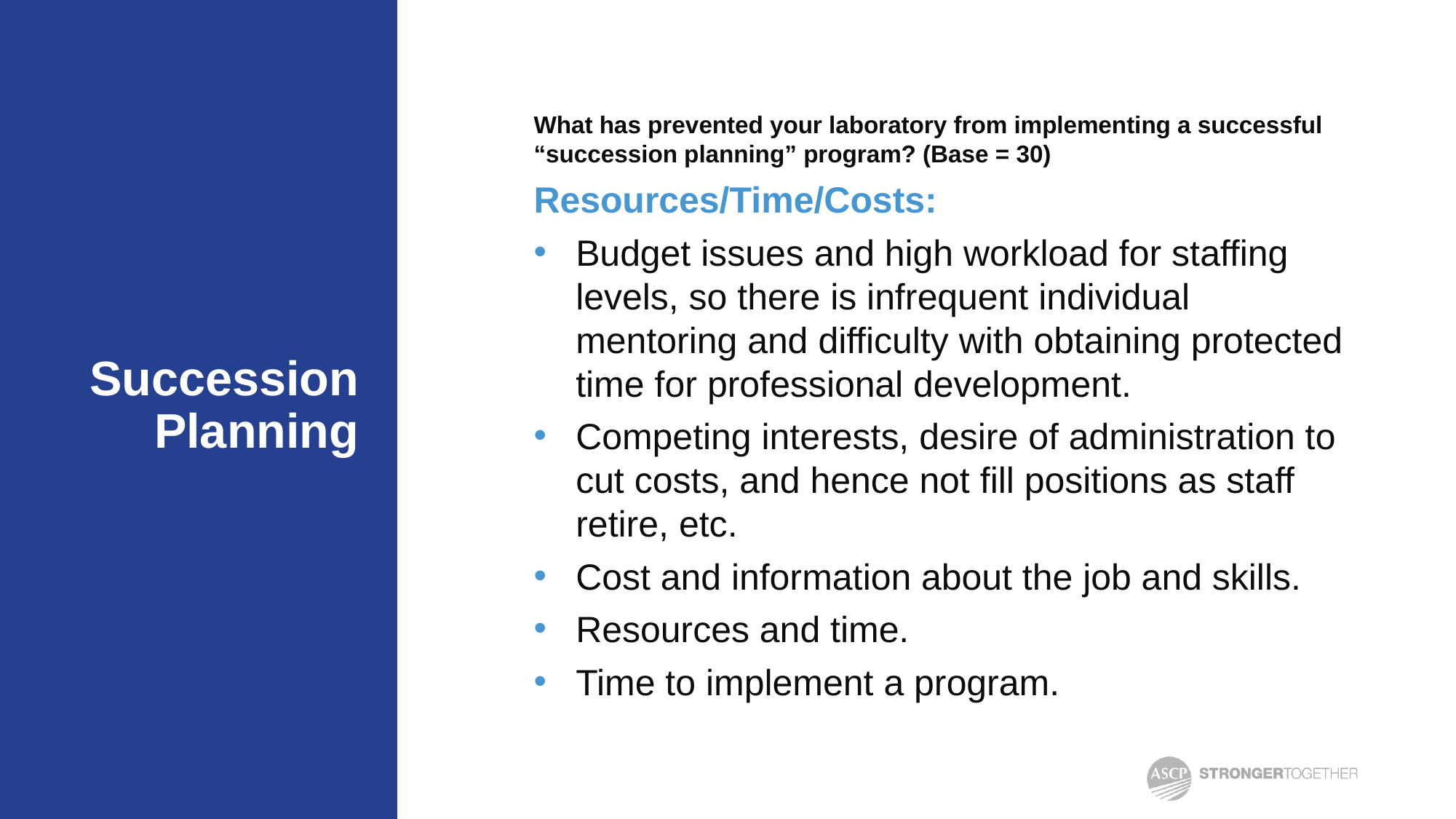

What has prevented your laboratory from implementing a successful “succession planning” program? (Base = 30)
Resources/Time/Costs:
Budget issues and high workload for staffing levels, so there is infrequent individual mentoring and difficulty with obtaining protected time for professional development.
Competing interests, desire of administration to cut costs, and hence not fill positions as staff retire, etc.
Cost and information about the job and skills.
Resources and time.
Time to implement a program.
# Succession Planning